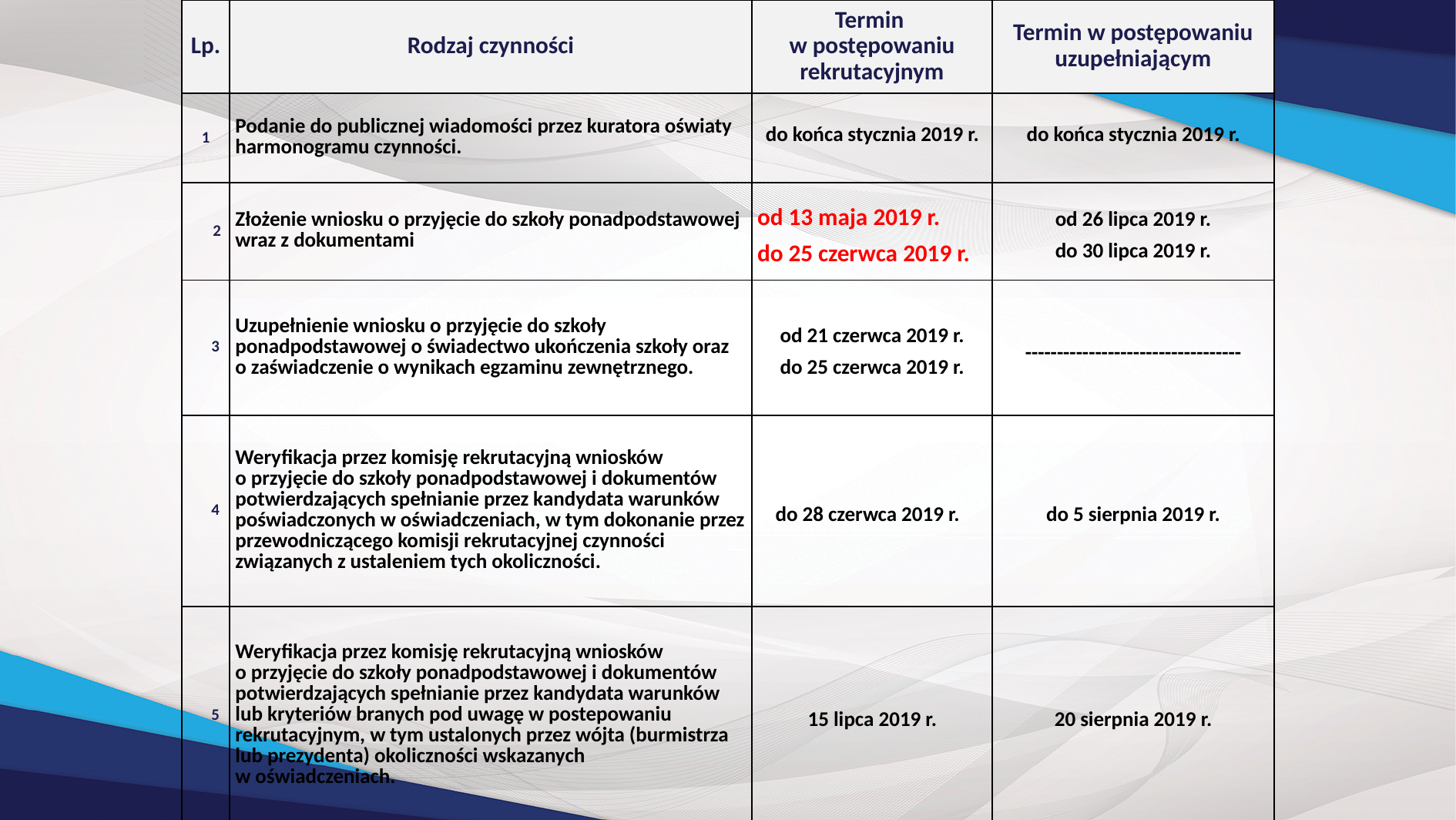

| Lp. | Rodzaj czynności | Termin w postępowaniu rekrutacyjnym | Termin w postępowaniu uzupełniającym |
| --- | --- | --- | --- |
| 1 | Podanie do publicznej wiadomości przez kuratora oświaty harmonogramu czynności. | do końca stycznia 2019 r. | do końca stycznia 2019 r. |
| 2 | Złożenie wniosku o przyjęcie do szkoły ponadpodstawowej wraz z dokumentami | od 13 maja 2019 r. do 25 czerwca 2019 r. | od 26 lipca 2019 r. do 30 lipca 2019 r. |
| 3 | Uzupełnienie wniosku o przyjęcie do szkoły ponadpodstawowej o świadectwo ukończenia szkoły oraz o zaświadczenie o wynikach egzaminu zewnętrznego. | od 21 czerwca 2019 r. do 25 czerwca 2019 r. | ---------------------------------- |
| 4 | Weryfikacja przez komisję rekrutacyjną wniosków o przyjęcie do szkoły ponadpodstawowej i dokumentów potwierdzających spełnianie przez kandydata warunków poświadczonych w oświadczeniach, w tym dokonanie przez przewodniczącego komisji rekrutacyjnej czynności związanych z ustaleniem tych okoliczności. | do 28 czerwca 2019 r. | do 5 sierpnia 2019 r. |
| 5 | Weryfikacja przez komisję rekrutacyjną wniosków o przyjęcie do szkoły ponadpodstawowej i dokumentów potwierdzających spełnianie przez kandydata warunków lub kryteriów branych pod uwagę w postepowaniu rekrutacyjnym, w tym ustalonych przez wójta (burmistrza lub prezydenta) okoliczności wskazanych w oświadczeniach. | 15 lipca 2019 r. | 20 sierpnia 2019 r. |